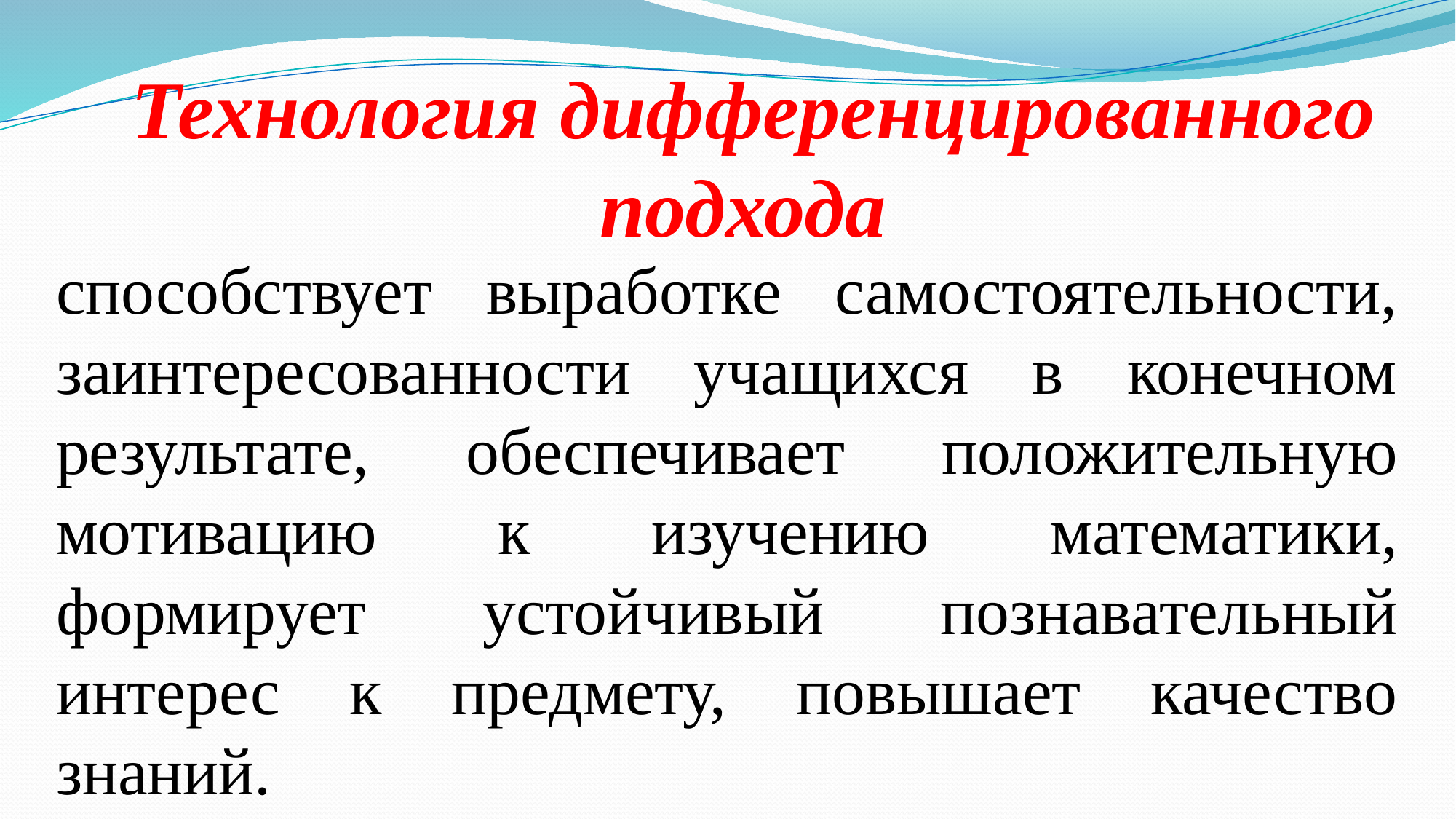

Технология дифференцированного подхода
способствует выработке самостоятельности, заинтересованности учащихся в конечном результате, обеспечивает положительную мотивацию к изучению математики, формирует устойчивый познавательный интерес к предмету, повышает качество знаний.